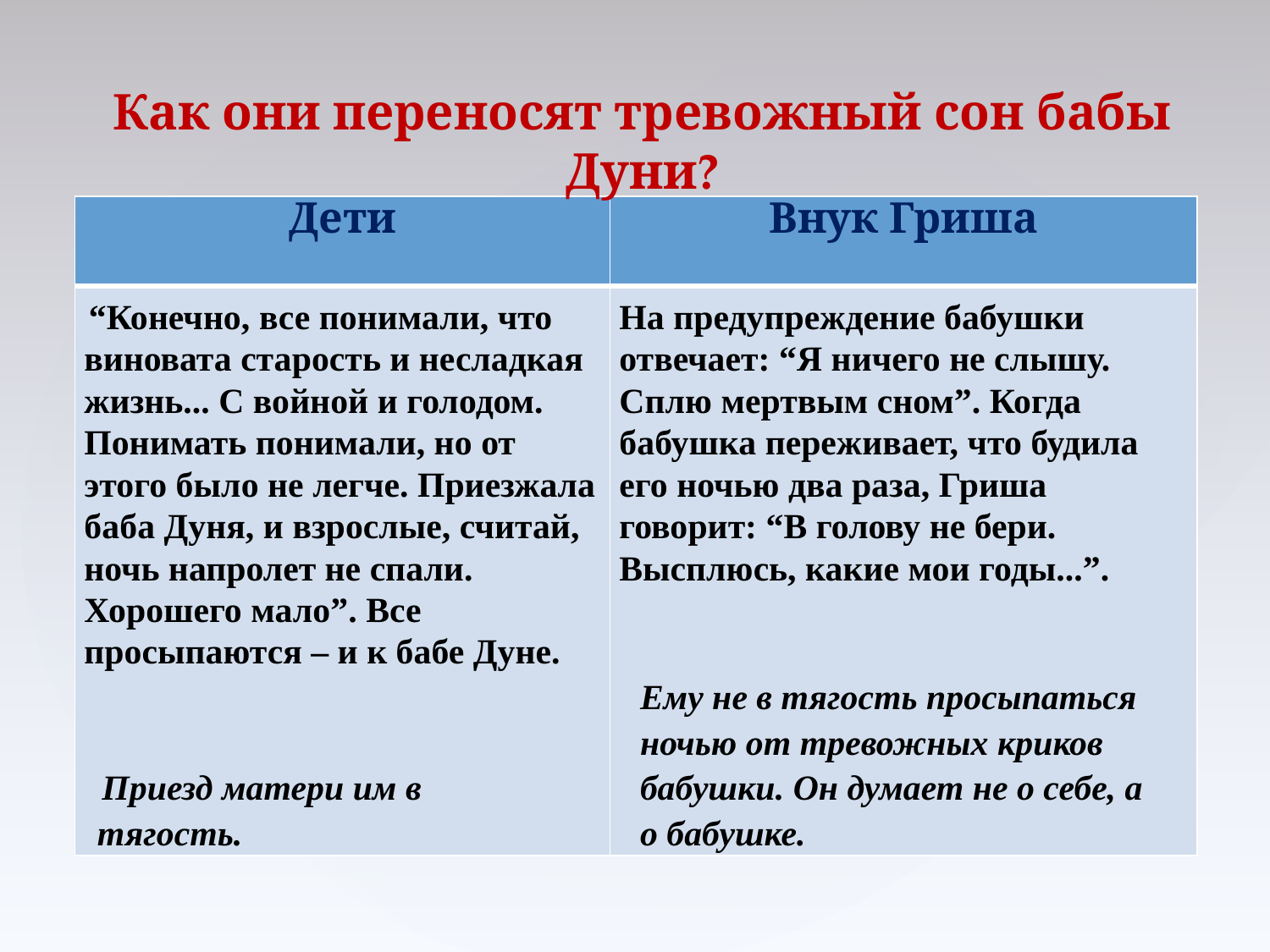

Как они переносят тревожный сон бабы Дуни?
| Дети | Внук Гриша |
| --- | --- |
| “Конечно, все понимали, что виновата старость и несладкая жизнь... С войной и голодом. Понимать понимали, но от этого было не легче. Приезжала баба Дуня, и взрослые, считай, ночь напролет не спали. Хорошего мало”. Все просыпаются – и к бабе Дуне. | На предупреждение бабушки отвечает: “Я ничего не слышу. Сплю мертвым сном”. Когда бабушка переживает, что будила его ночью два раза, Гриша говорит: “В голову не бери. Высплюсь, какие мои годы...”. |
Ему не в тягость просыпаться ночью от тревожных криков бабушки. Он думает не о себе, а о бабушке.
Приезд матери им в тягость.